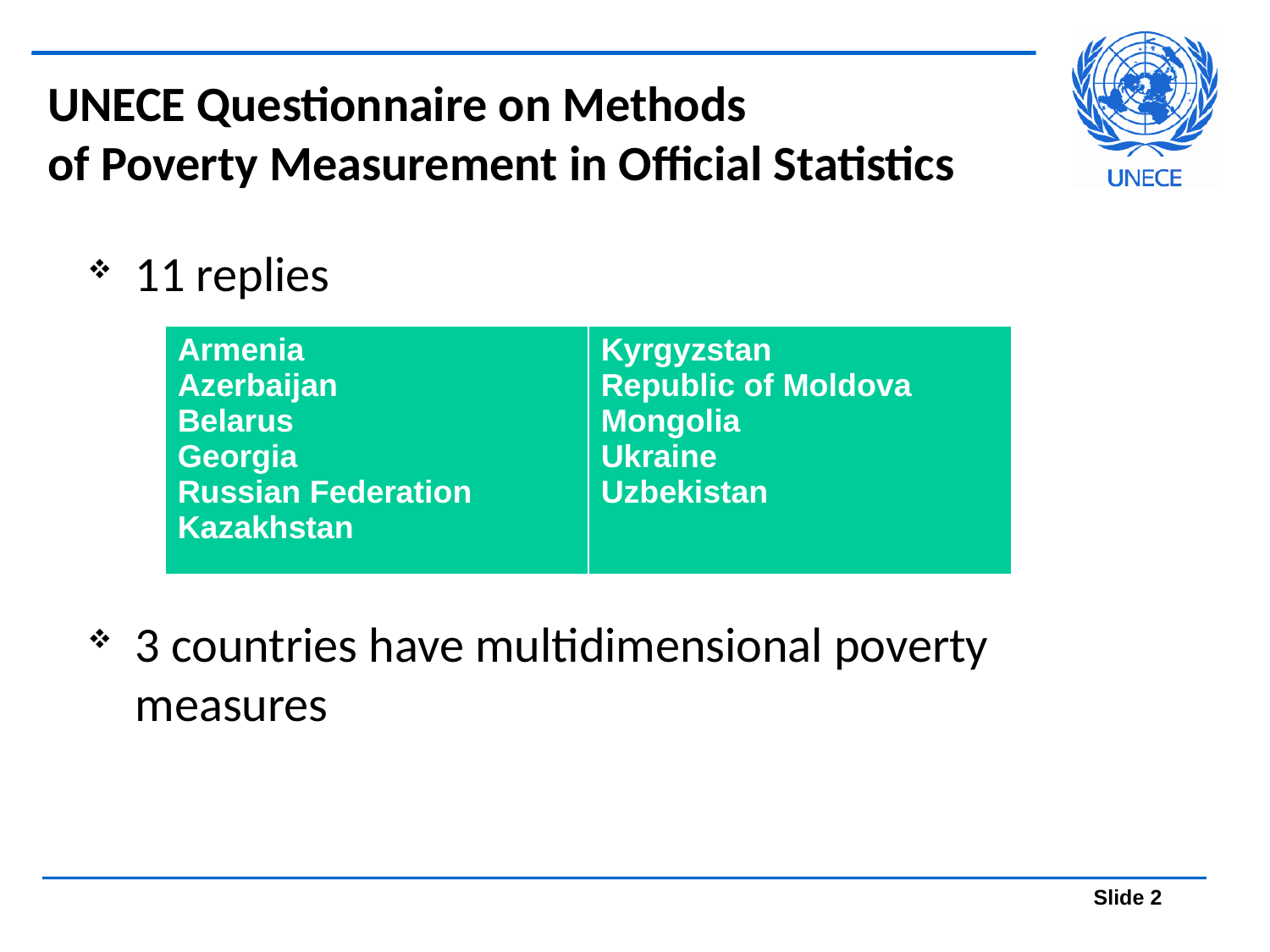

# UNECE Questionnaire on Methods of Poverty Measurement in Official Statistics
11 replies

3 countries have multidimensional poverty measures
| Armenia Azerbaijan Belarus Georgia Russian Federation Kazakhstan | Kyrgyzstan Republic of Moldova Mongolia Ukraine Uzbekistan |
| --- | --- |